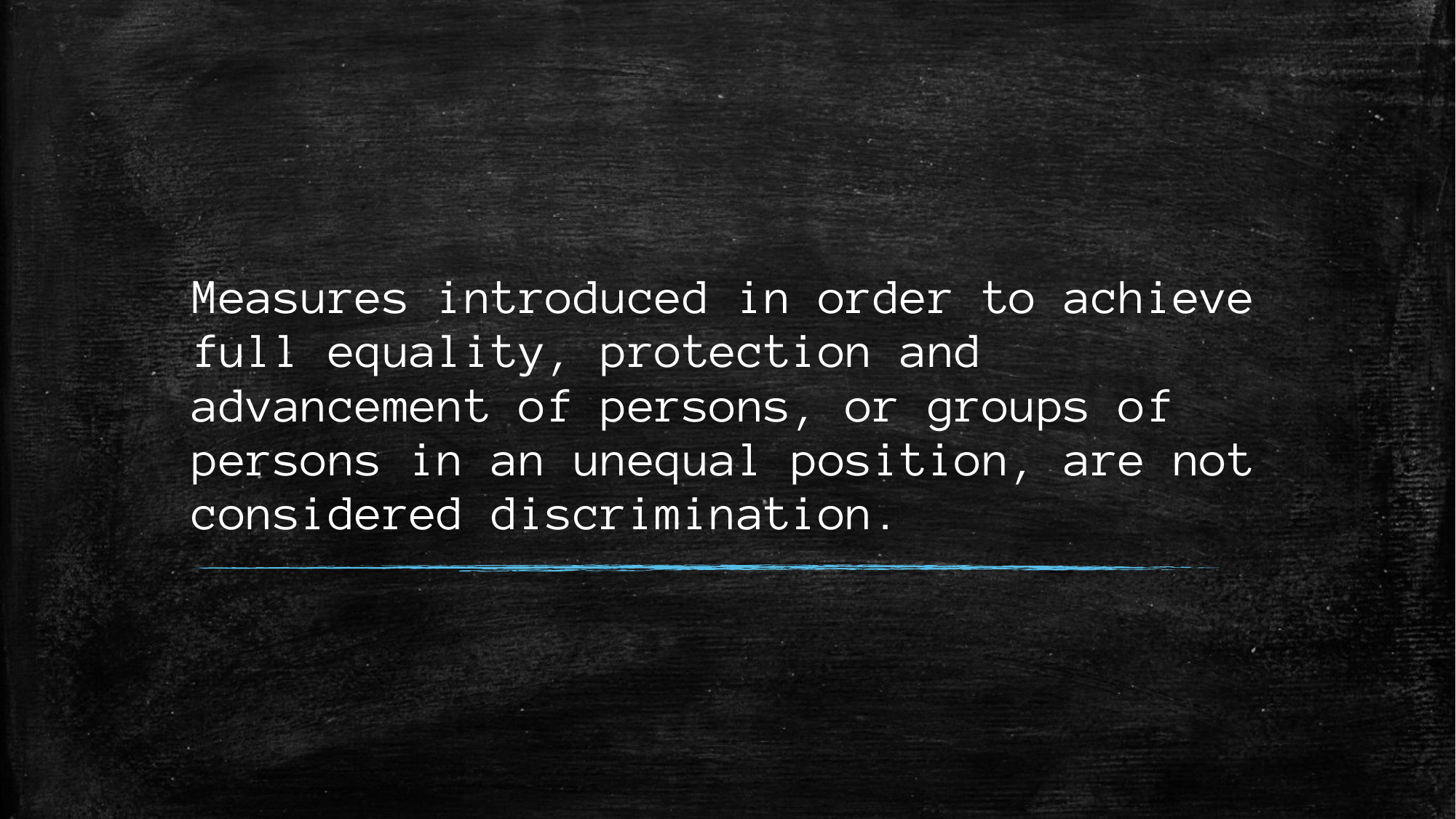

# Measures introduced in order to achieve full equality, protection and advancement of persons, or groups of persons in an unequal position, are not considered discrimination.